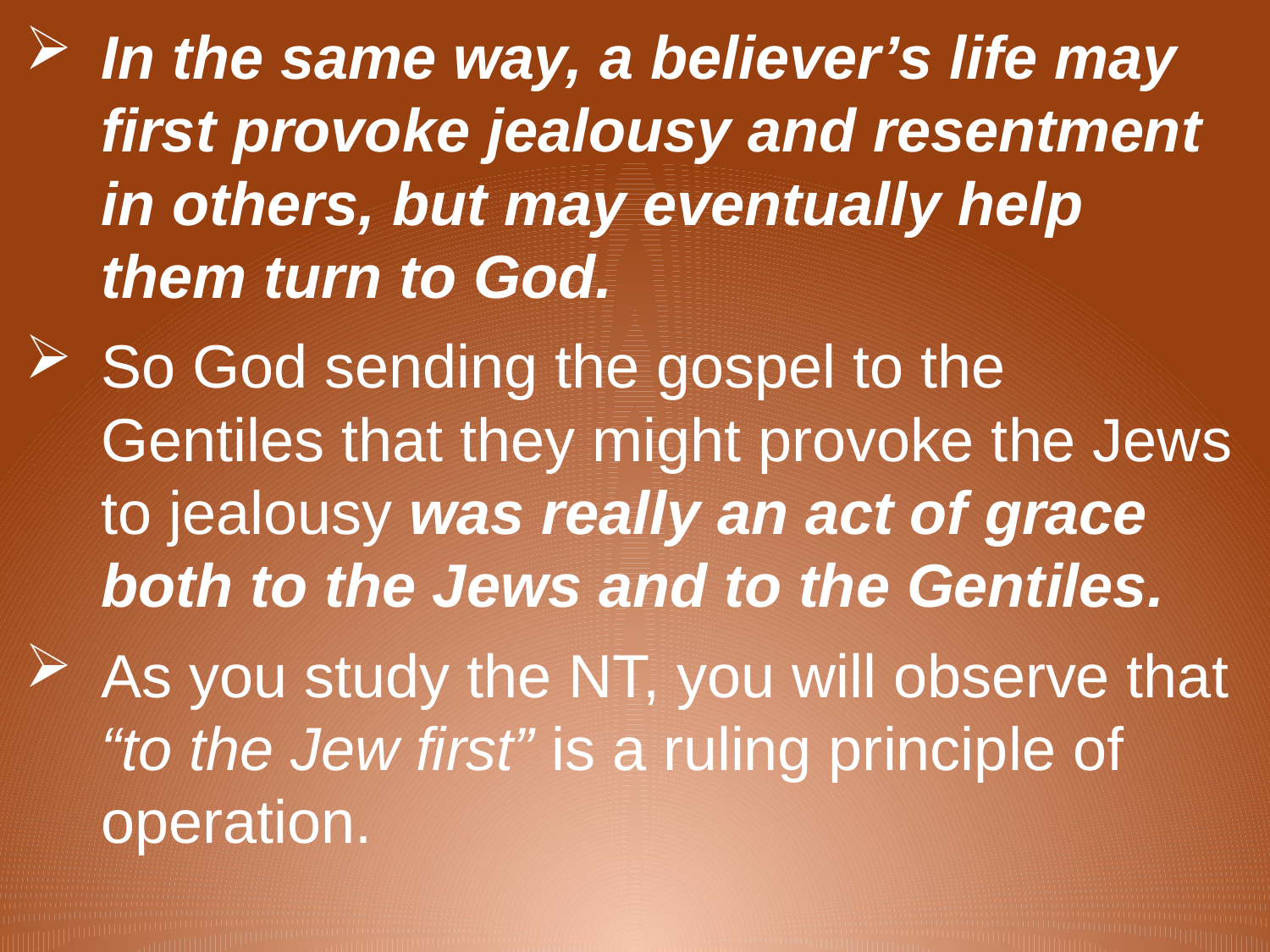

In the same way, a believer’s life may first provoke jealousy and resentment in others, but may eventually help them turn to God.
So God sending the gospel to the Gentiles that they might provoke the Jews to jealousy was really an act of grace both to the Jews and to the Gentiles.
As you study the NT, you will observe that “to the Jew first” is a ruling principle of operation.